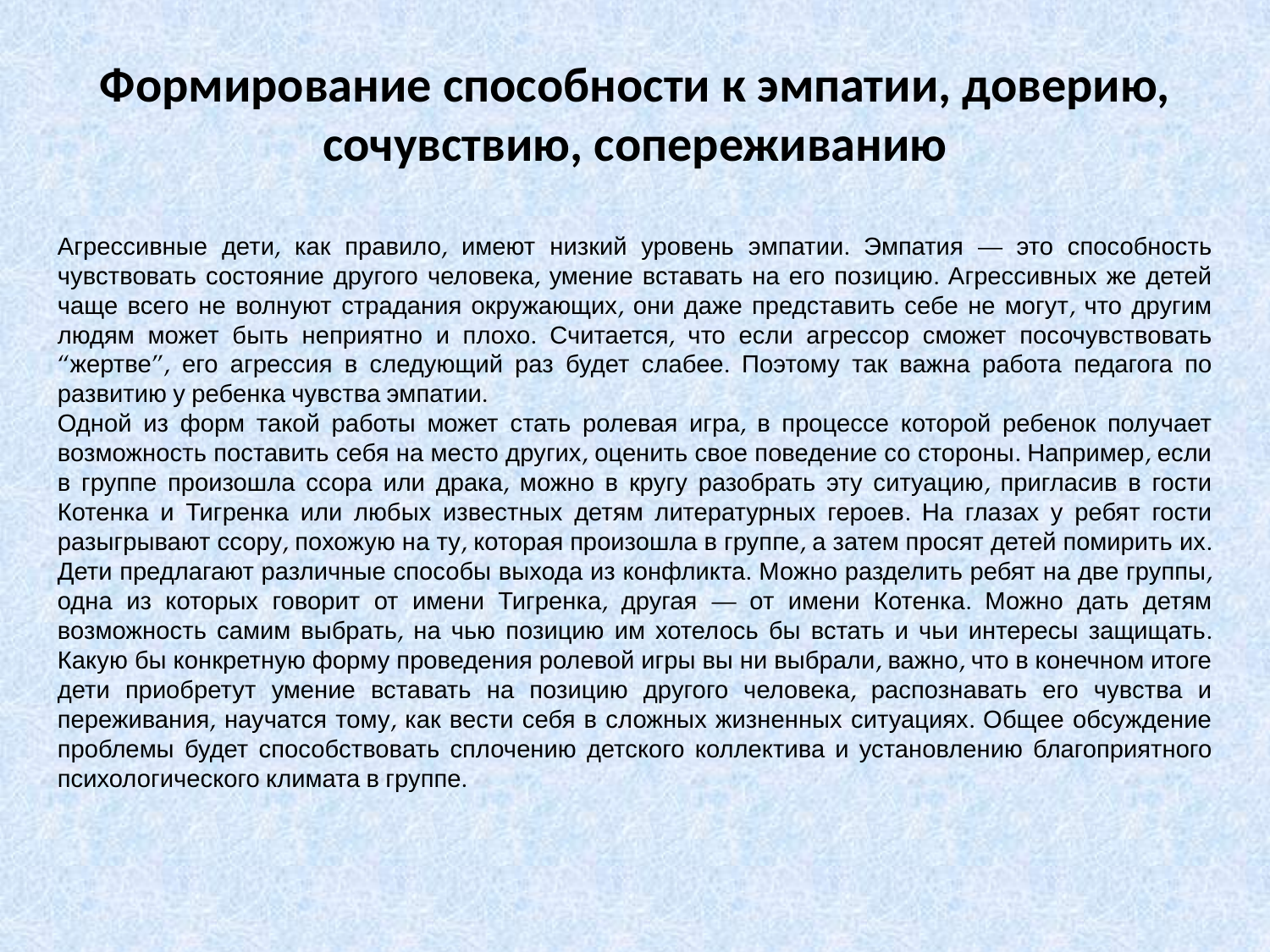

Формирование способности к эмпатии, доверию, сочувствию, сопереживанию

Агрессивные дети, как правило, имеют низкий уровень эмпатии. Эмпатия — это способность чувствовать состояние другого человека, умение вставать на его позицию. Агрессивных же детей чаще всего не волнуют страдания окружающих, они даже представить себе не могут, что другим людям может быть неприятно и плохо. Считается, что если агрессор сможет посочувствовать “жертве”, его агрессия в следующий раз будет слабее. Поэтому так важна работа педагога по развитию у ребенка чувства эмпатии.
Одной из форм такой работы может стать ролевая игра, в процессе которой ребенок получает возможность поставить себя на место других, оценить свое поведение со стороны. Например, если в группе произошла ссора или драка, можно в кругу разобрать эту ситуацию, пригласив в гости Котенка и Тигренка или любых известных детям литературных героев. На глазах у ребят гости разыгрывают ссору, похожую на ту, которая произошла в группе, а затем просят детей помирить их. Дети предлагают различные способы выхода из конфликта. Можно разделить ребят на две группы, одна из которых говорит от имени Тигренка, другая — от имени Котенка. Можно дать детям возможность самим выбрать, на чью позицию им хотелось бы встать и чьи интересы защищать. Какую бы конкретную форму проведения ролевой игры вы ни выбрали, важно, что в конечном итоге дети приобретут умение вставать на позицию другого человека, распознавать его чувства и переживания, научатся тому, как вести себя в сложных жизненных ситуациях. Общее обсуждение проблемы будет способствовать сплочению детского коллектива и установлению благоприятного психологического климата в группе.